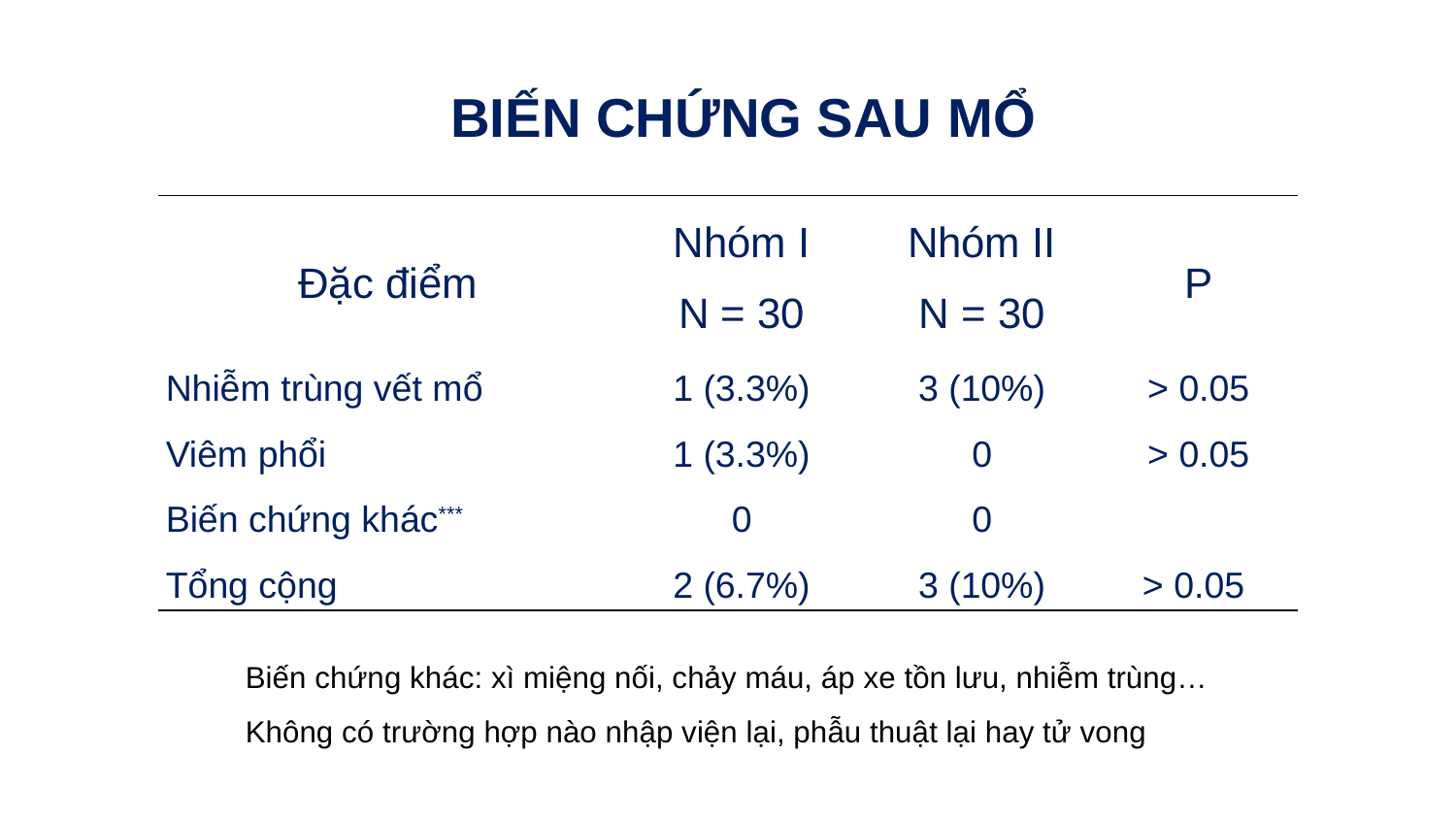

BIẾN CHỨNG SAU MỔ
| Đặc điểm | Nhóm I N = 30 | Nhóm II N = 30 | P |
| --- | --- | --- | --- |
| Nhiễm trùng vết mổ | 1 (3.3%) | 3 (10%) | > 0.05 |
| Viêm phổi | 1 (3.3%) | 0 | > 0.05 |
| Biến chứng khác\*\*\* | 0 | 0 |  |
| Tổng cộng | 2 (6.7%) | 3 (10%) | > 0.05 |
Biến chứng khác: xì miệng nối, chảy máu, áp xe tồn lưu, nhiễm trùng…
Không có trường hợp nào nhập viện lại, phẫu thuật lại hay tử vong